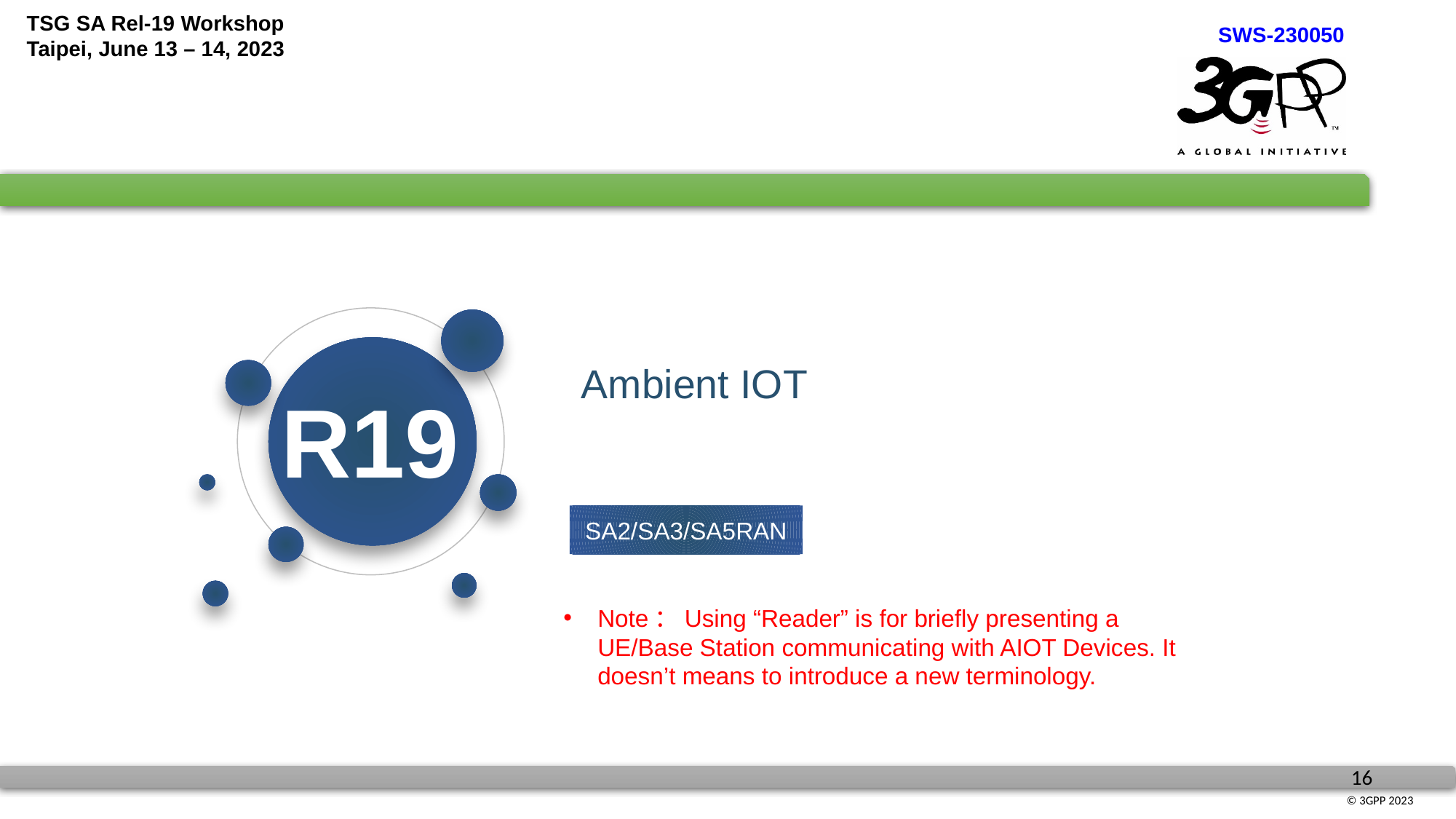

Ambient IOT

R19

SA2/SA3/SA5RAN

Note：Using “Reader” is for briefly presenting a UE/Base Station communicating with AIOT Devices. It  doesn’t means to introduce a new terminology.